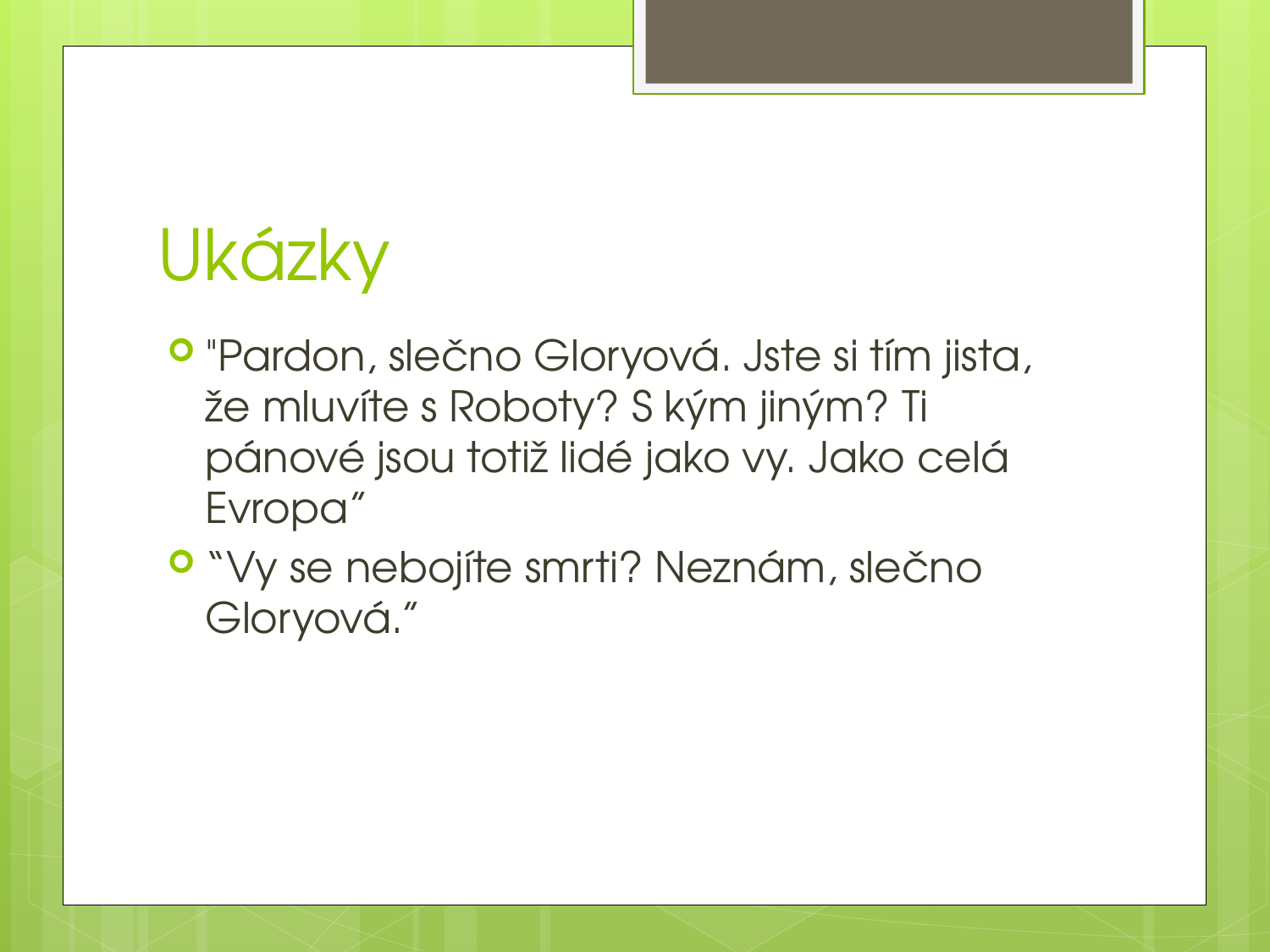

# Ukázky
"Pardon, slečno Gloryová. Jste si tím jista, že mluvíte s Roboty? S kým jiným? Ti pánové jsou totiž lidé jako vy. Jako celá Evropa”
“Vy se nebojíte smrti? Neznám, slečno Gloryová.”